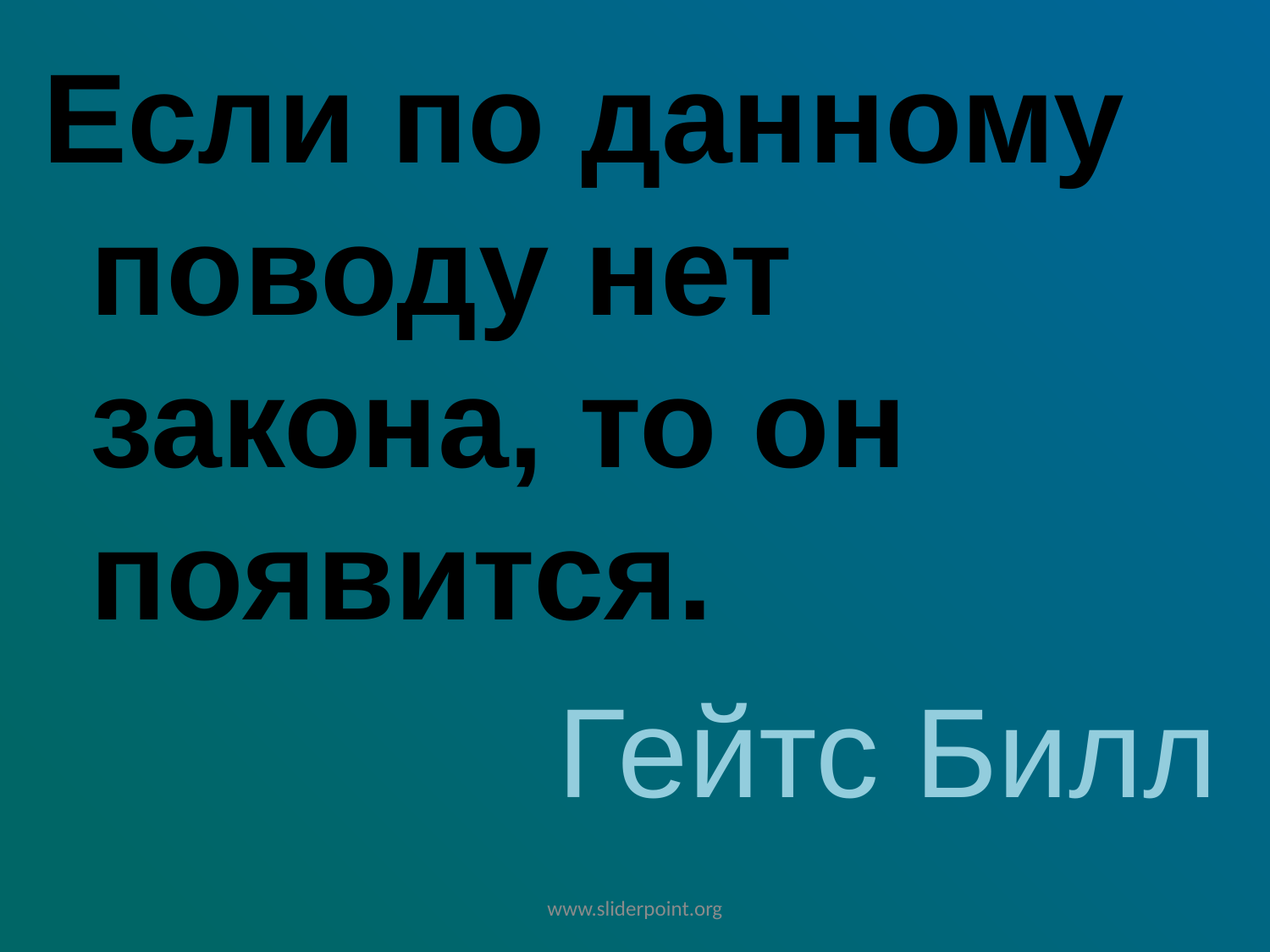

Если по данному поводу нет закона, то он появится.
Гейтс Билл

www.sliderpoint.org